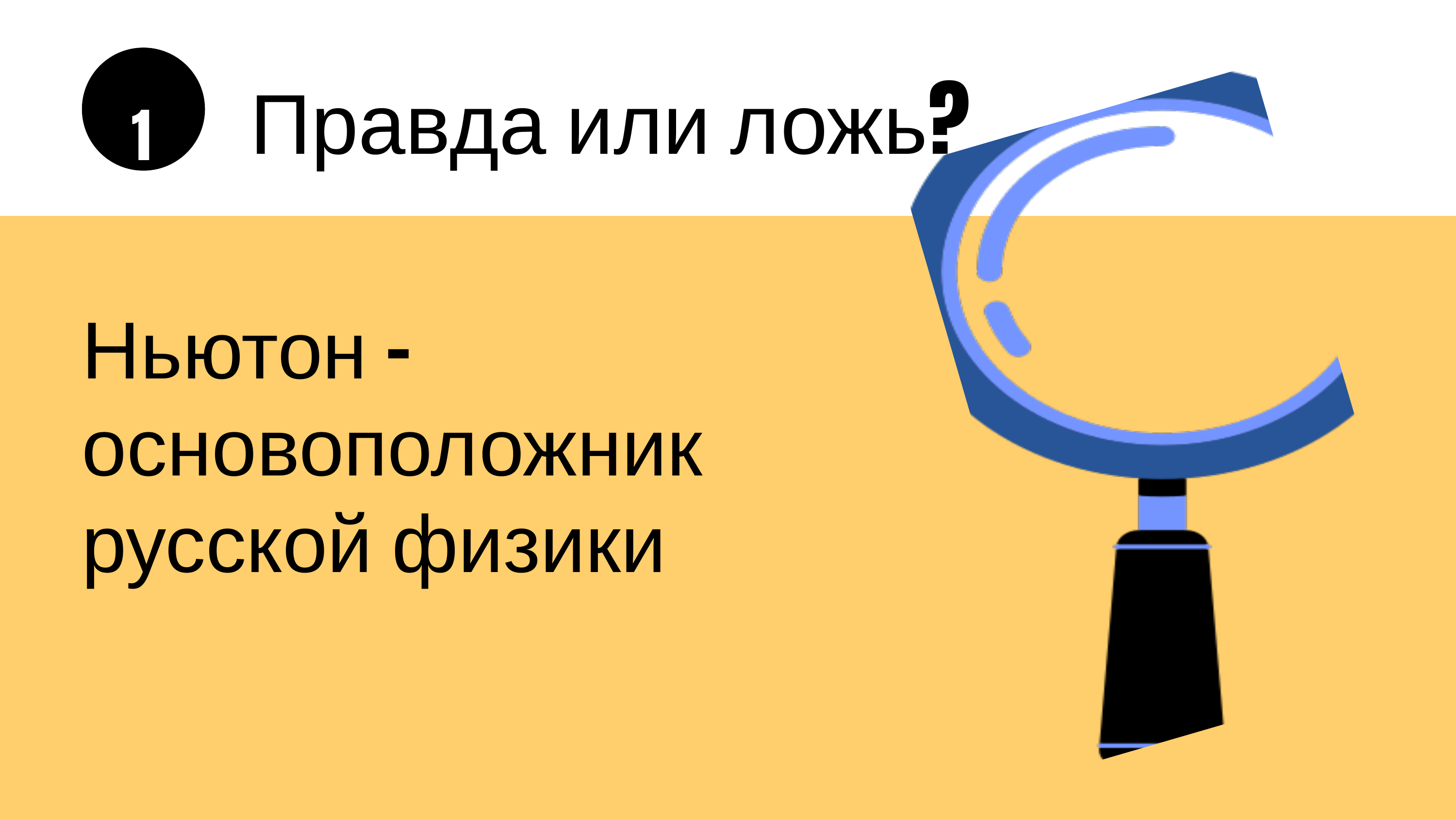

Правда или ложь?
1

Ньютон - основоположник русской физики